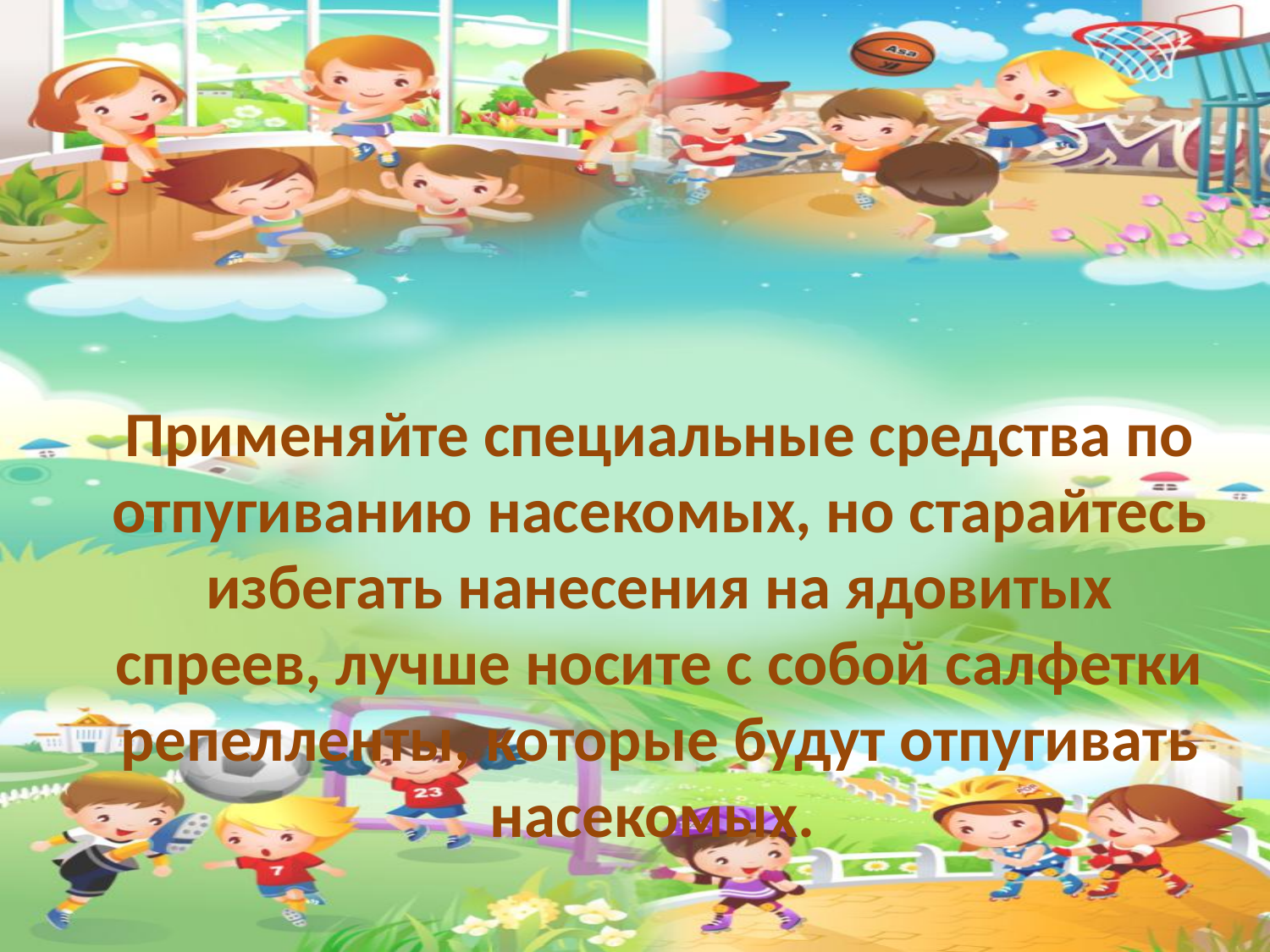

Применяйте специальные средства по отпугиванию насекомых, но старайтесь избегать нанесения на ядовитых спреев, лучше носите с собой салфетки репелленты, которые будут отпугивать насекомых.